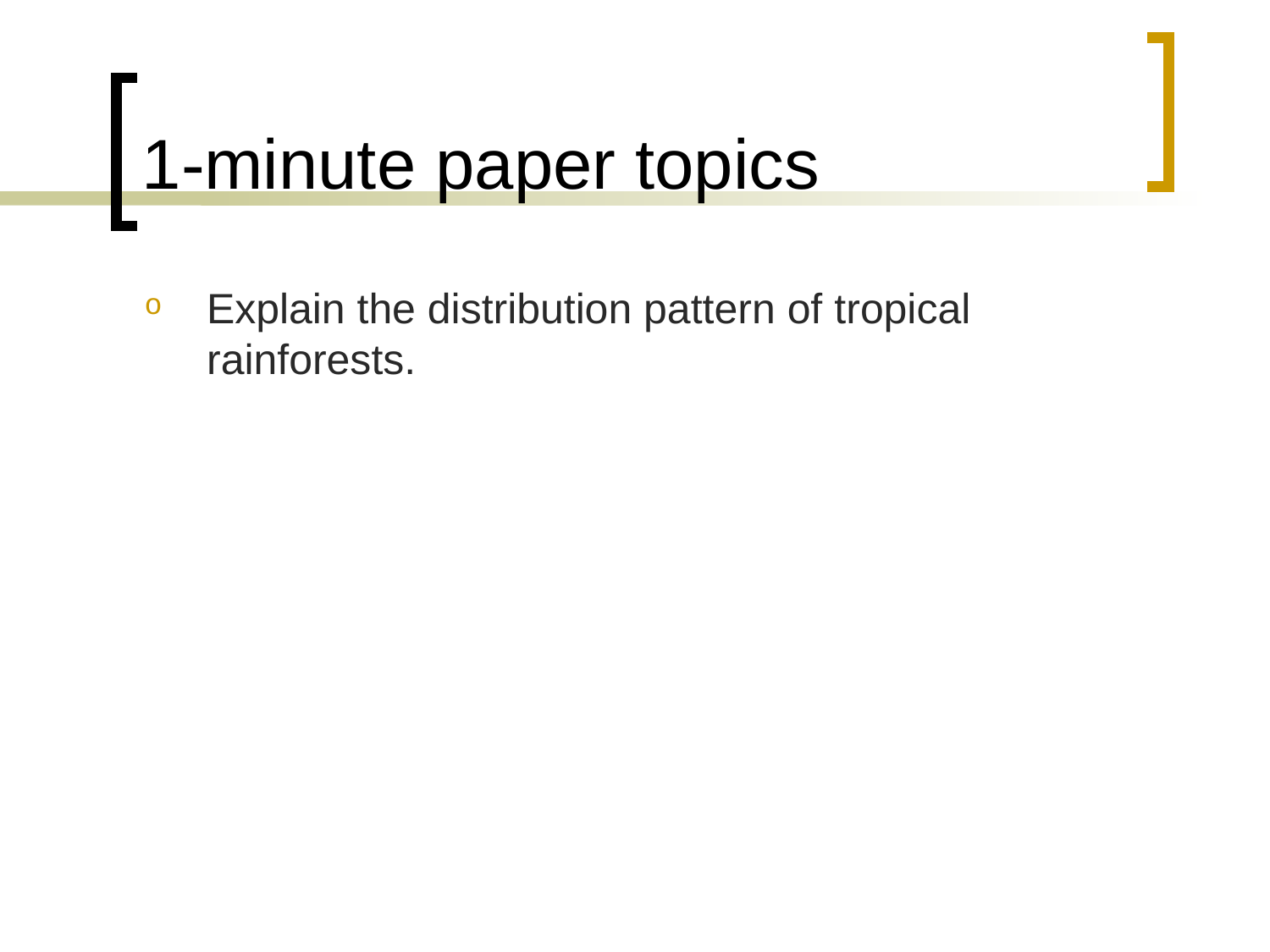

# 1-minute paper topics
Explain the distribution pattern of tropical rainforests.